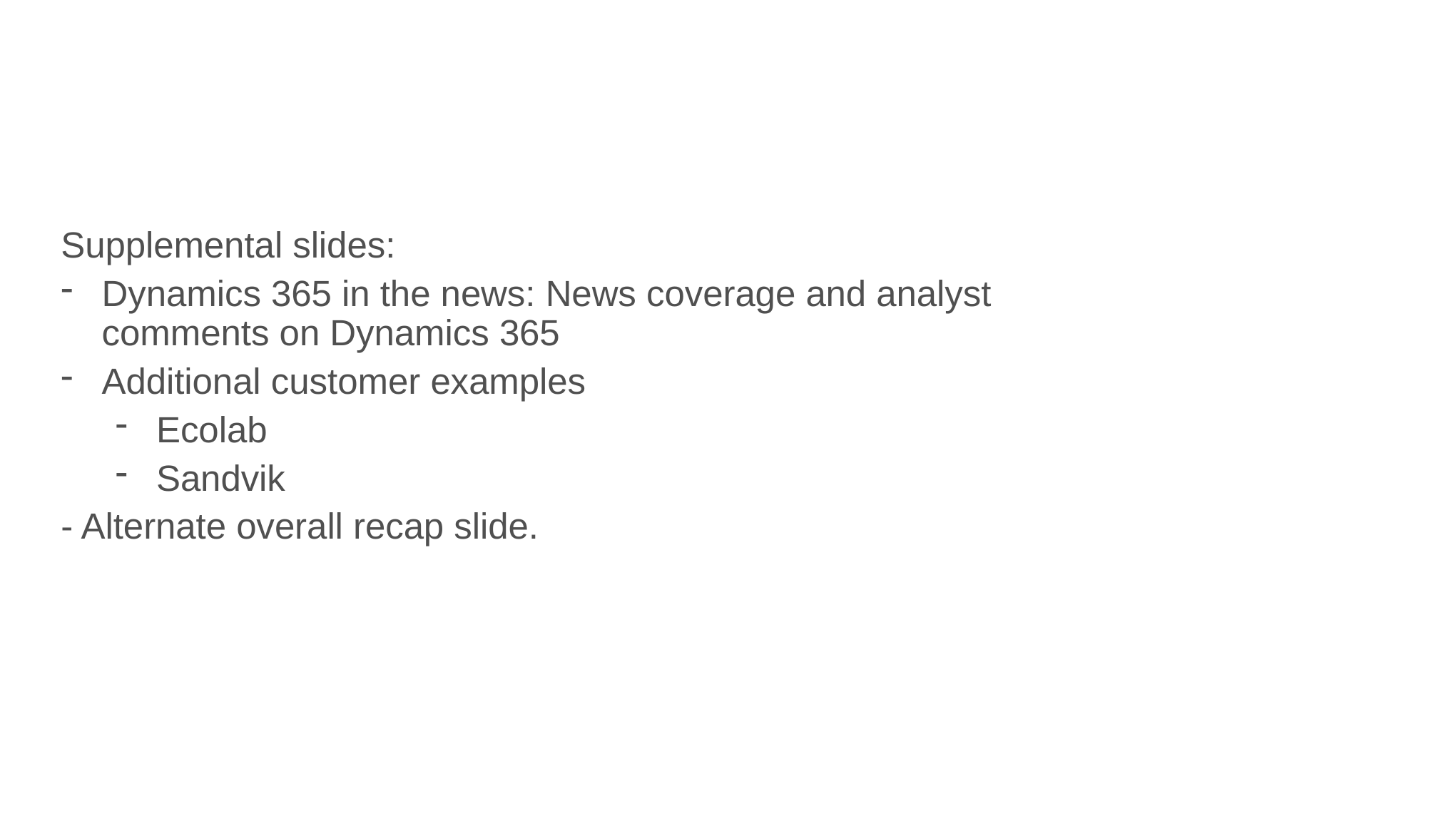

Supplemental slides:
Dynamics 365 in the news: News coverage and analyst comments on Dynamics 365
Additional customer examples
Ecolab
Sandvik
- Alternate overall recap slide.